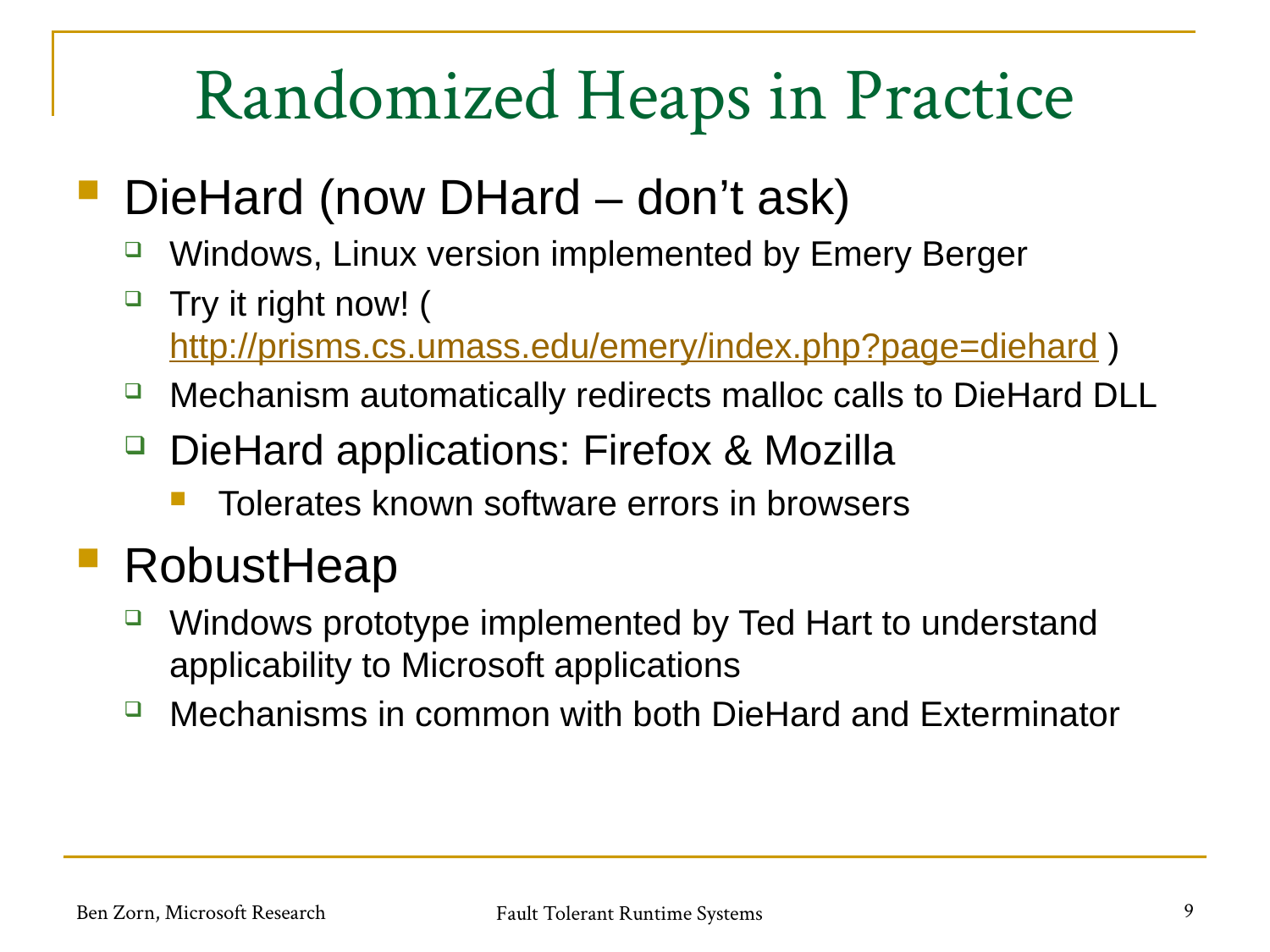

# Randomized Heaps in Practice
DieHard (now DHard – don’t ask)
Windows, Linux version implemented by Emery Berger
Try it right now! (http://prisms.cs.umass.edu/emery/index.php?page=diehard )
Mechanism automatically redirects malloc calls to DieHard DLL
DieHard applications: Firefox & Mozilla
Tolerates known software errors in browsers
RobustHeap
Windows prototype implemented by Ted Hart to understand applicability to Microsoft applications
Mechanisms in common with both DieHard and Exterminator

Ben Zorn, Microsoft Research
9
Fault Tolerant Runtime Systems